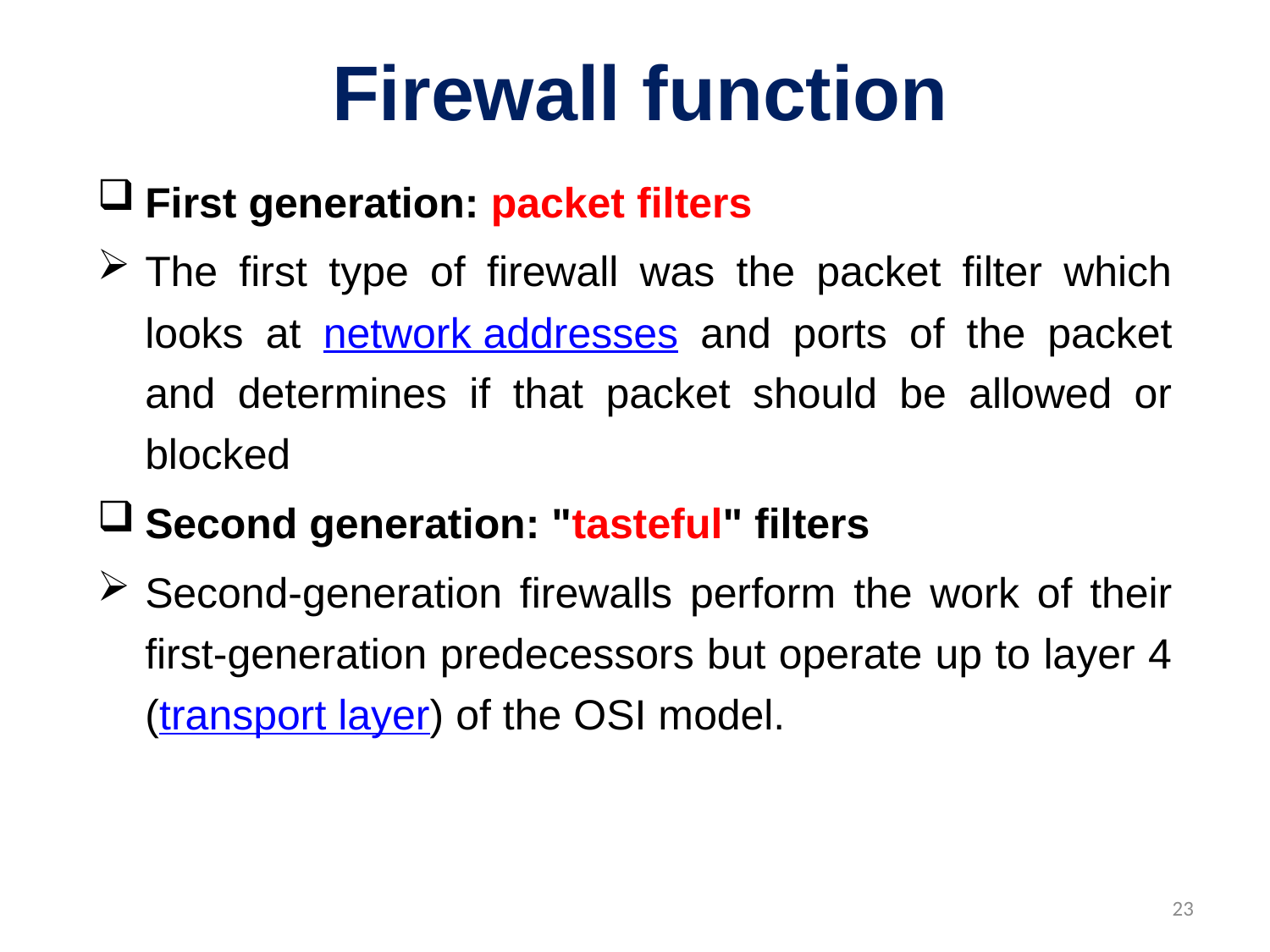

# Firewall function
First generation: packet filters
The first type of firewall was the packet filter which looks at network addresses and ports of the packet and determines if that packet should be allowed or blocked
Second generation: "tasteful" filters
Second-generation firewalls perform the work of their first-generation predecessors but operate up to layer 4 (transport layer) of the OSI model.

23